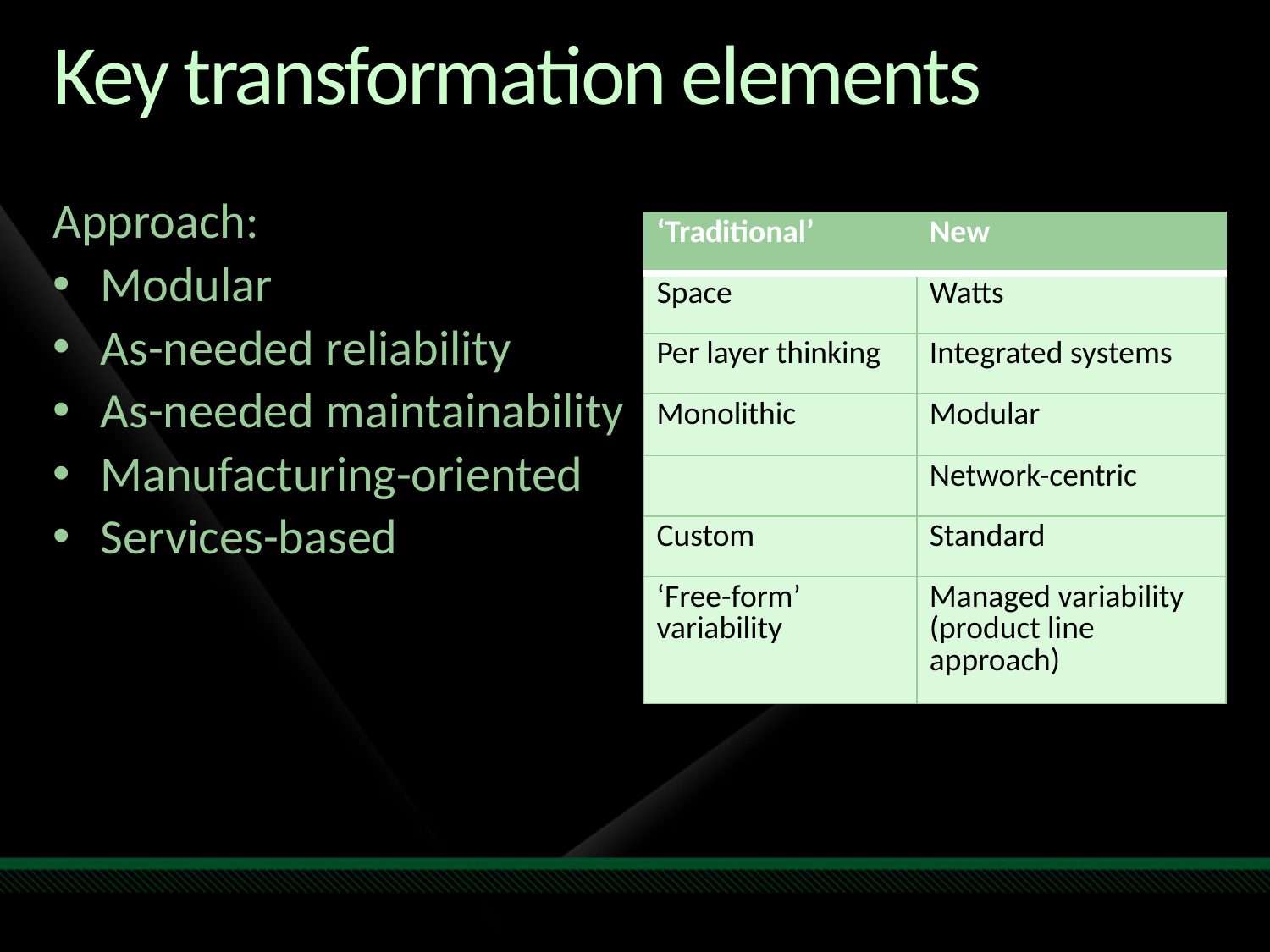

# Key transformation elements
Approach:
Modular
As-needed reliability
As-needed maintainability
Manufacturing-oriented
Services-based
| ‘Traditional’ | New |
| --- | --- |
| Space | Watts |
| Per layer thinking | Integrated systems |
| Monolithic | Modular |
|  | Network-centric |
| Custom | Standard |
| ‘Free-form’ variability | Managed variability (product line approach) |